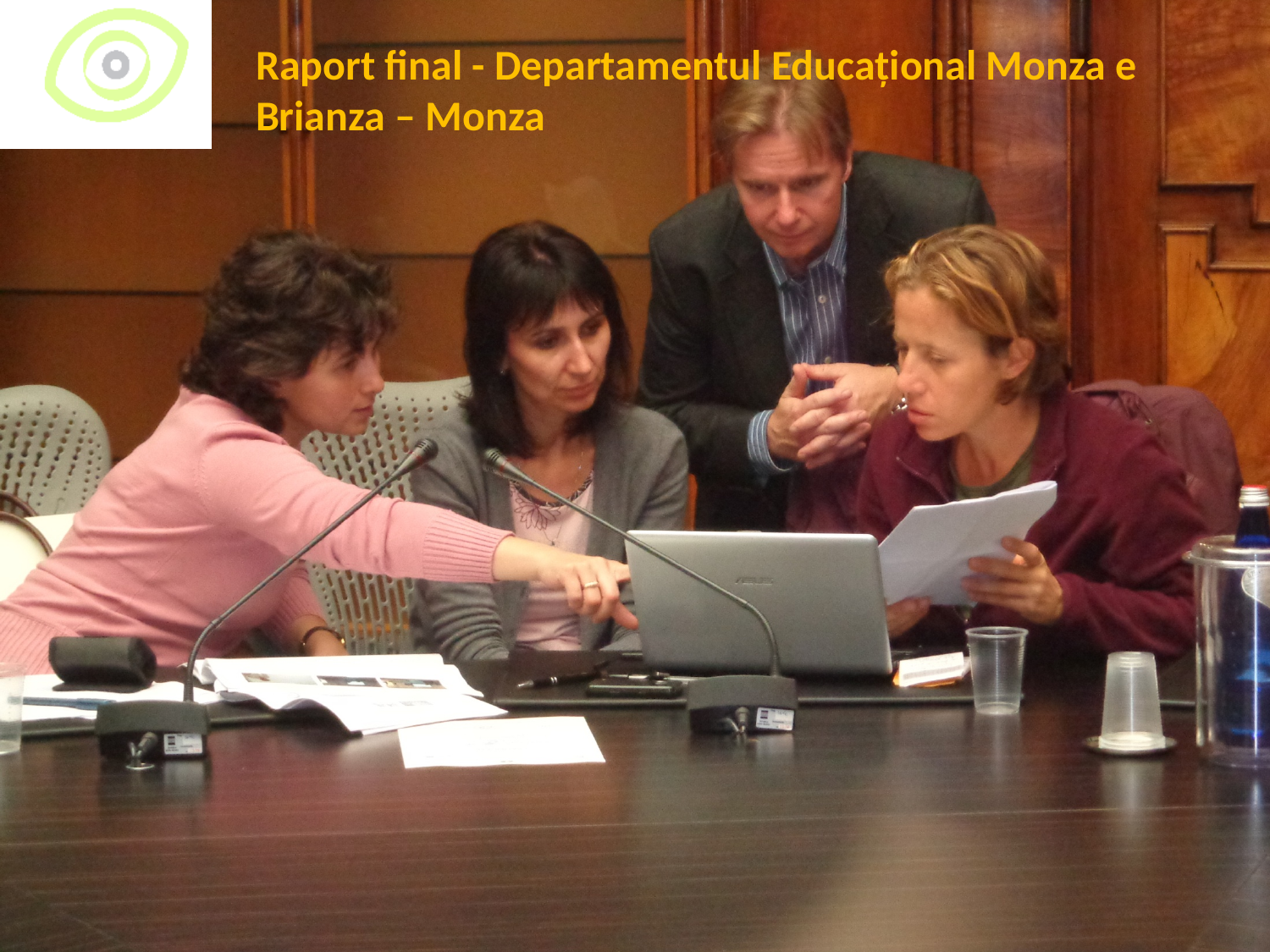

Raport final - Departamentul Educațional Monza e Brianza – Monza